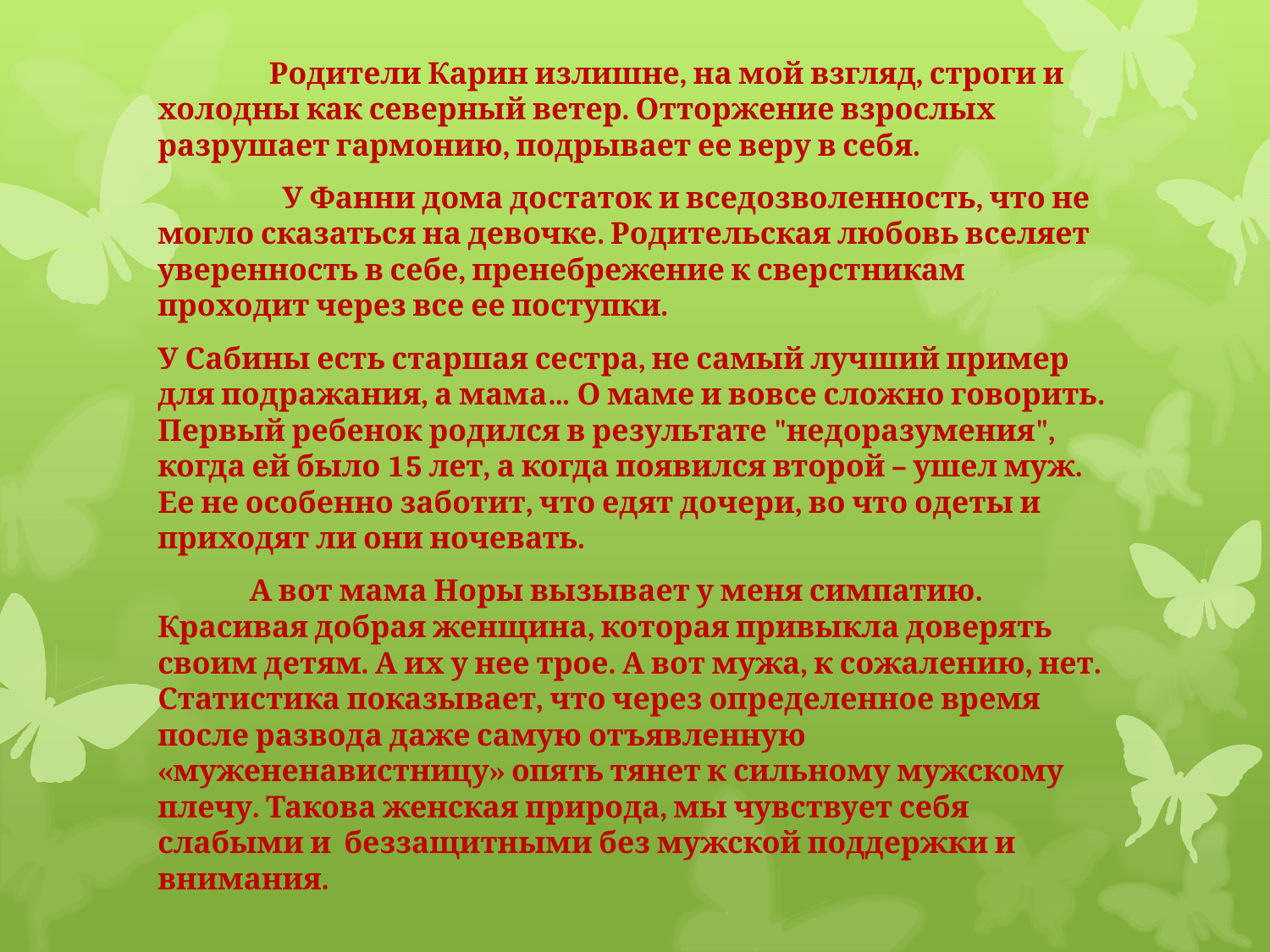

#
                 Родители Карин излишне, на мой взгляд, строги и холодны как северный ветер. Отторжение взрослых разрушает гармонию, подрывает ее веру в себя.
                   У Фанни дома достаток и вседозволенность, что не могло сказаться на девочке. Родительская любовь вселяет уверенность в себе, пренебрежение к сверстникам проходит через все ее поступки.
У Сабины есть старшая сестра, не самый лучший пример для подражания, а мама… О маме и вовсе сложно говорить. Первый ребенок родился в результате "недоразумения", когда ей было 15 лет, а когда появился второй – ушел муж. Ее не особенно заботит, что едят дочери, во что одеты и приходят ли они ночевать.
              А вот мама Норы вызывает у меня симпатию. Красивая добрая женщина, которая привыкла доверять своим детям. А их у нее трое. А вот мужа, к сожалению, нет. Статистика показывает, что через определенное время после развода даже самую отъявленную «мужененавистницу» опять тянет к сильному мужскому плечу. Такова женская природа, мы чувствует себя слабыми и  беззащитными без мужской поддержки и внимания.